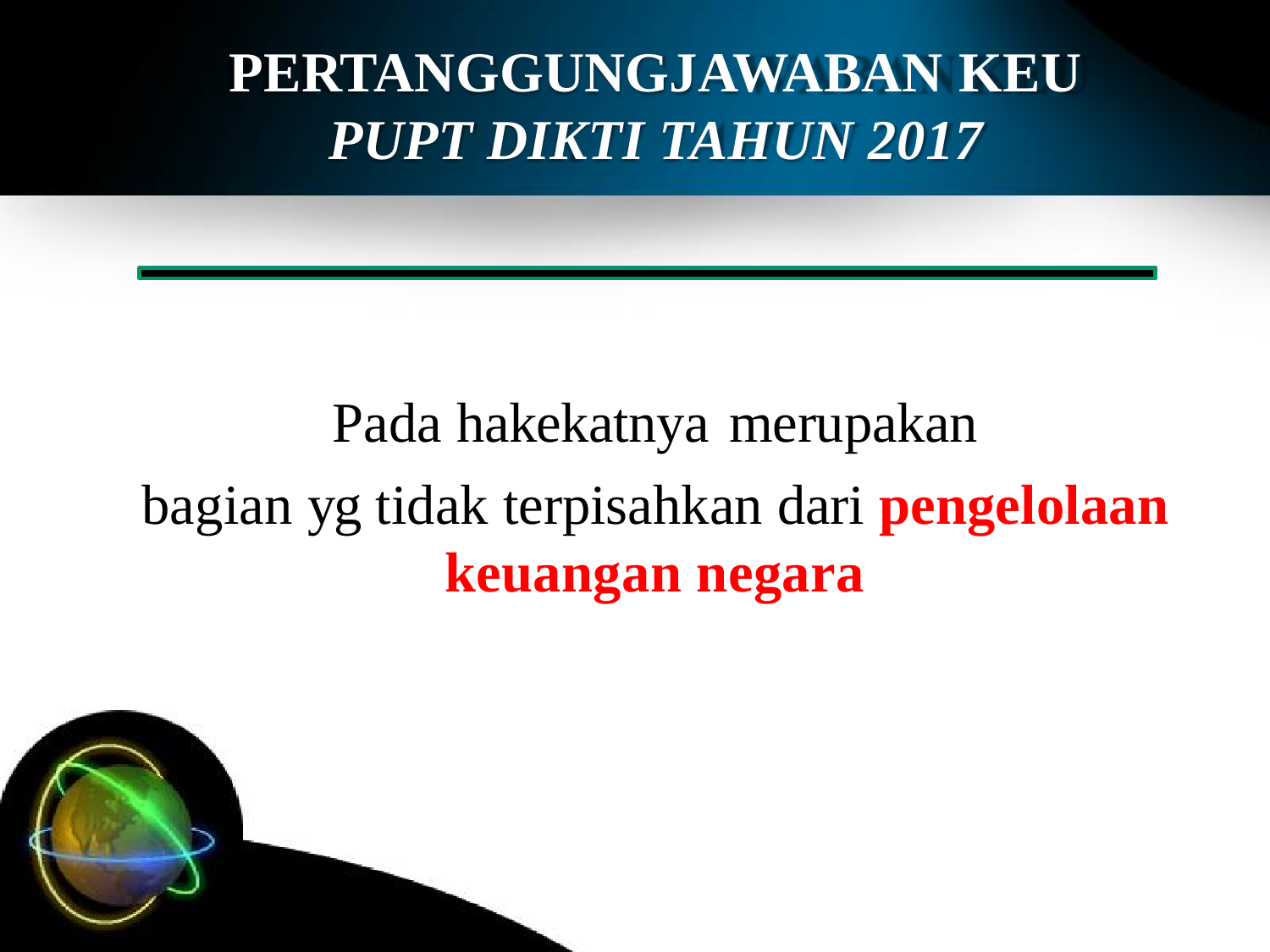

PERTANGGUNGJAWABAN KEU
PUPT DIKTI TAHUN 2017

Pada hakekatnya merupakan
bagian yg tidak terpisahkan dari pengelolaan
keuangan negara